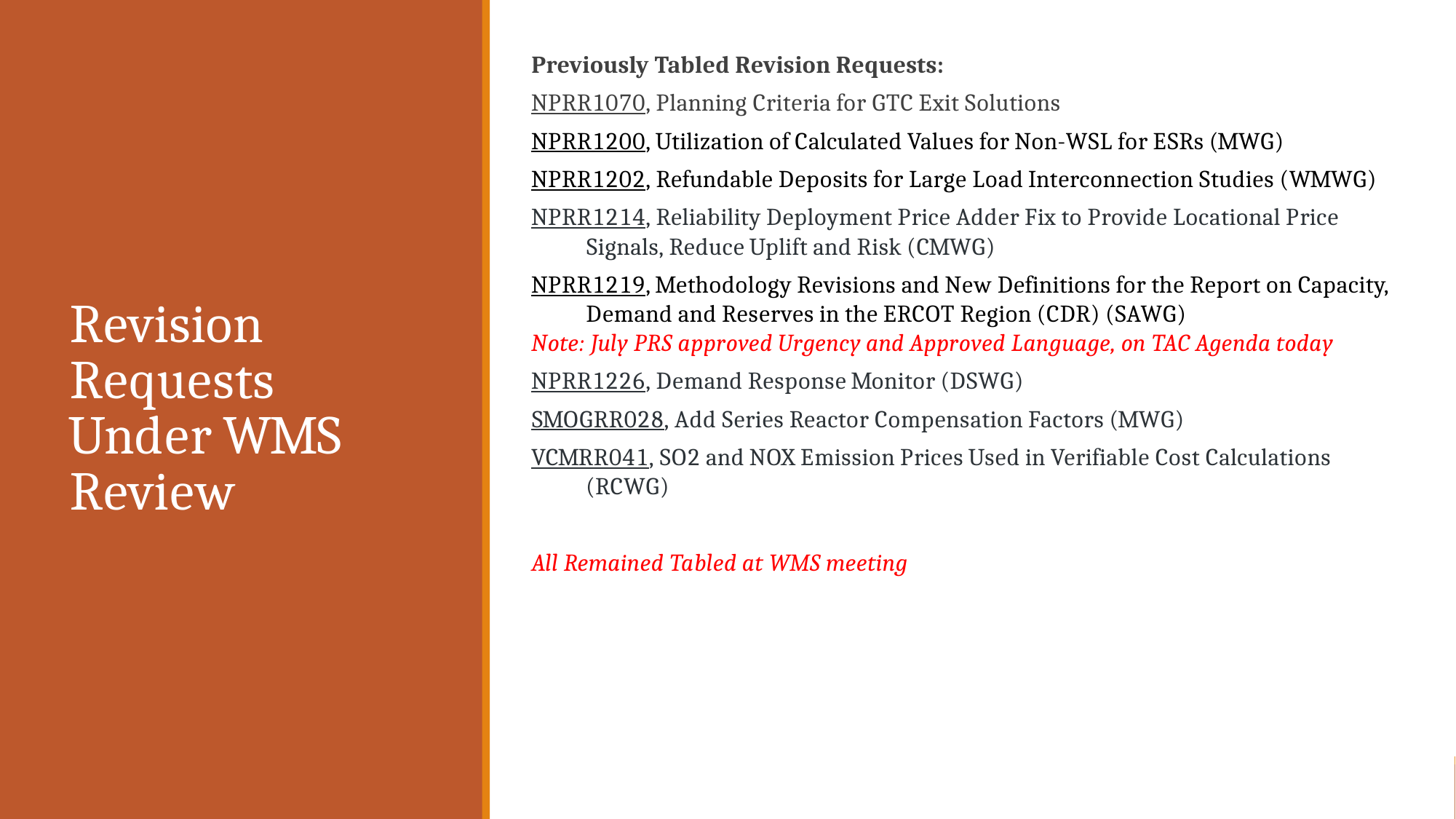

Previously Tabled Revision Requests:
NPRR1070, Planning Criteria for GTC Exit Solutions
NPRR1200, Utilization of Calculated Values for Non-WSL for ESRs (MWG)
NPRR1202, Refundable Deposits for Large Load Interconnection Studies (WMWG)
NPRR1214, Reliability Deployment Price Adder Fix to Provide Locational Price Signals, Reduce Uplift and Risk (CMWG)
NPRR1219, Methodology Revisions and New Definitions for the Report on Capacity, Demand and Reserves in the ERCOT Region (CDR) (SAWG)
Note: July PRS approved Urgency and Approved Language, on TAC Agenda today
NPRR1226, Demand Response Monitor (DSWG)
SMOGRR028, Add Series Reactor Compensation Factors (MWG)
VCMRR041, SO2 and NOX Emission Prices Used in Verifiable Cost Calculations (RCWG)

All Remained Tabled at WMS meeting

# Revision Requests Under WMS Review